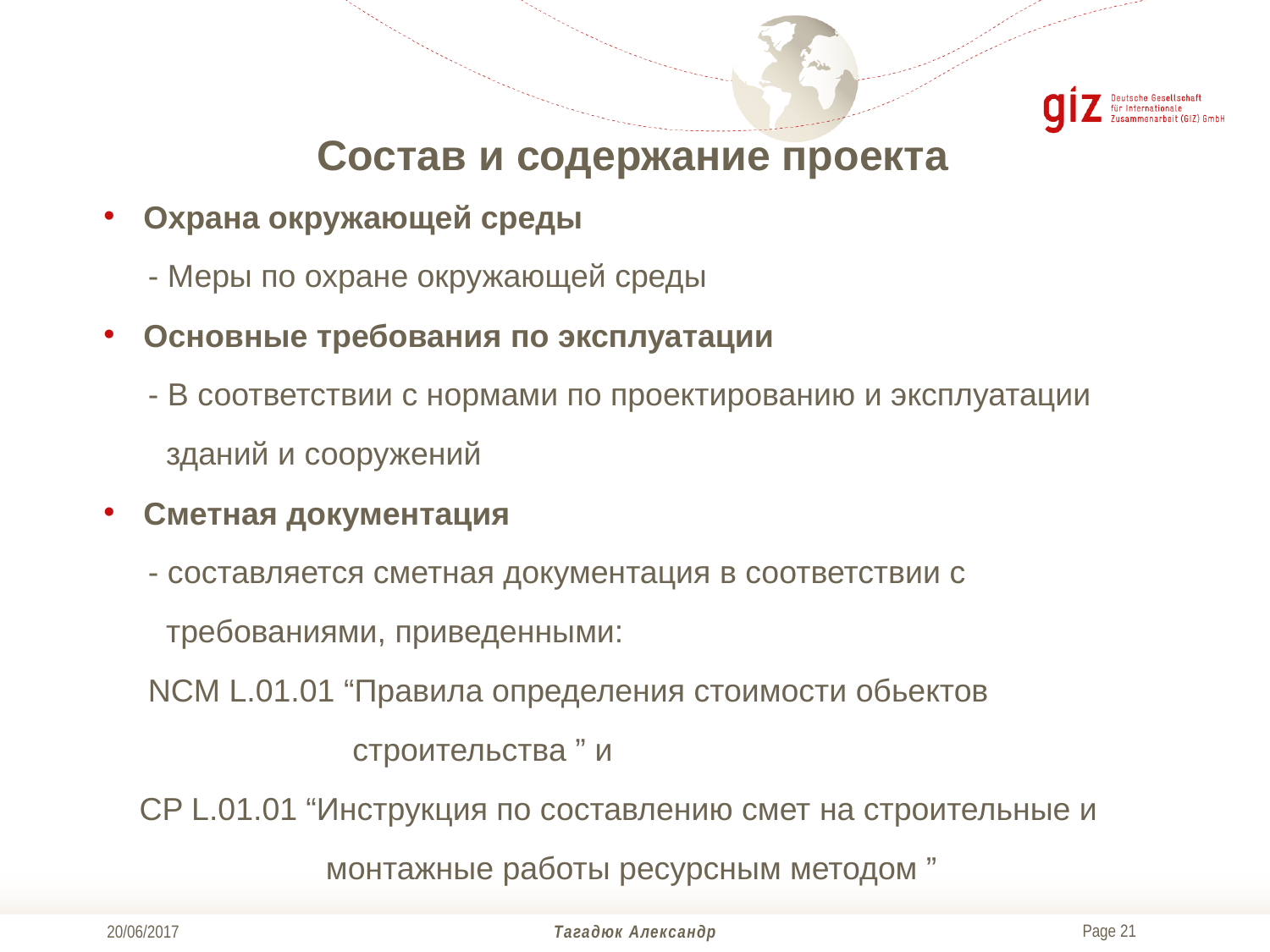

# Состав и содержание проекта
Охрана окружающей среды
     - Меры по охране окружающей среды
Основные требования по эксплуатации
     - В соответствии с нормами по проектированию и эксплуатации
       зданий и сооружений
Сметная документация
     - составляется сметная документация в соответствии с
       требованиями, приведенными:
     NCM L.01.01 “Правила определения стоимости обьектов
                            строительства ” и
    CP L.01.01 “Инструкция по составлению смет на строительные и
                         монтажные работы ресурсным методом ”
20/06/2017
Тагадюк Александр